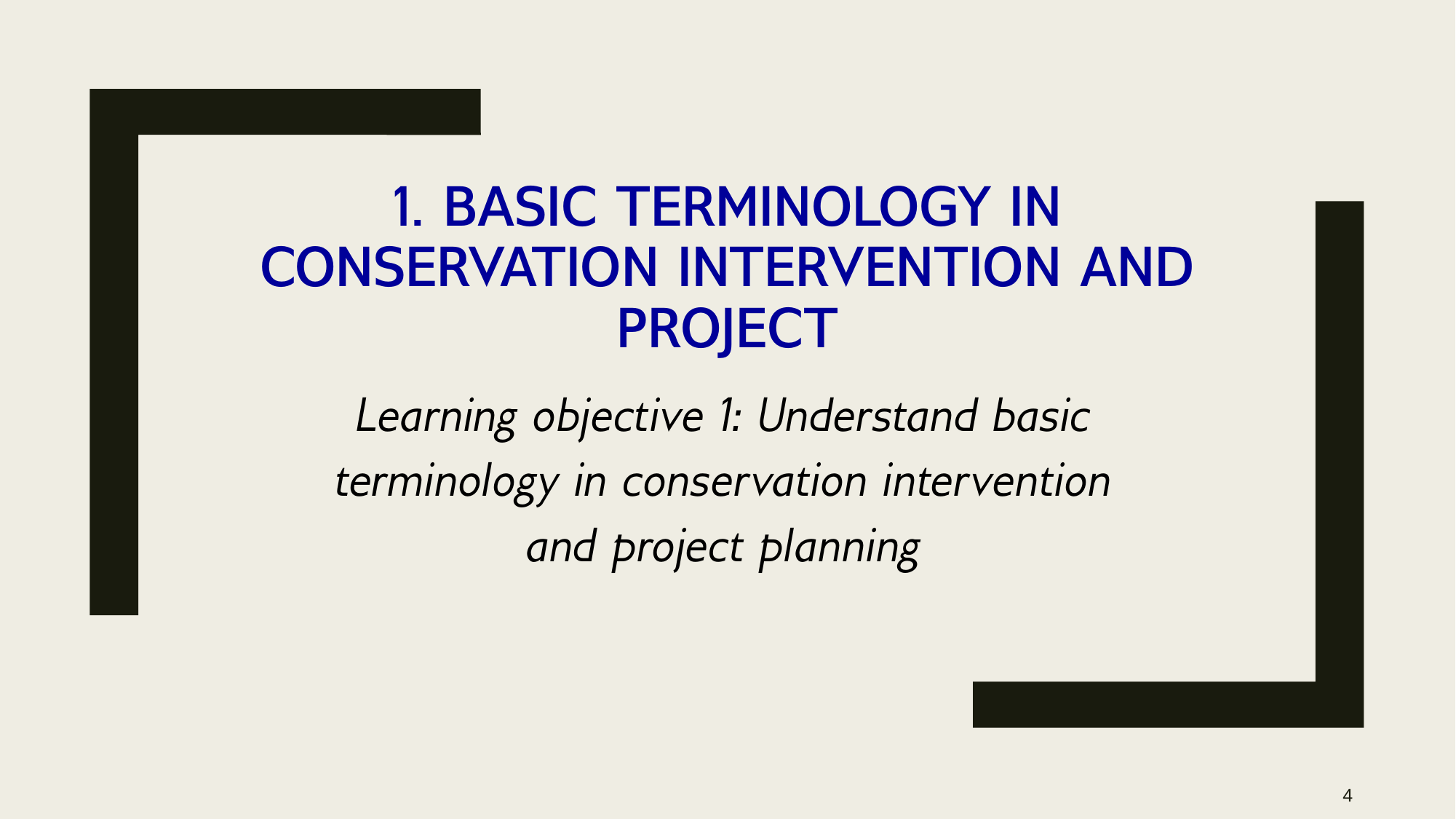

# 1. Basic terminology in conservation intervention and Project
Learning objective 1: Understand basic terminology in conservation intervention and project planning

4